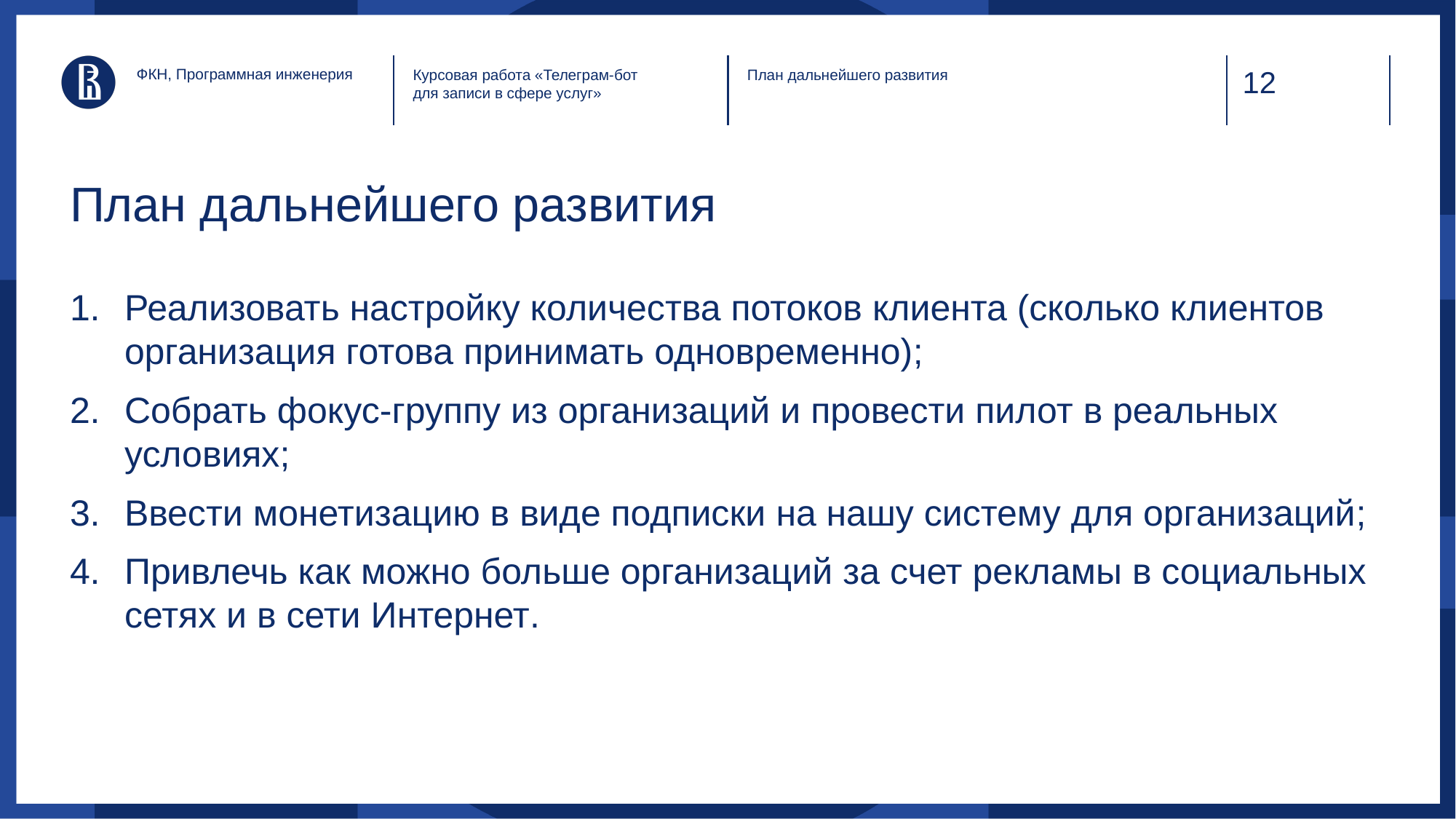

ФКН, Программная инженерия
Курсовая работа «Телеграм-бот для записи в сфере услуг»
План дальнейшего развития
# План дальнейшего развития
Реализовать настройку количества потоков клиента (сколько клиентов организация готова принимать одновременно);
Собрать фокус-группу из организаций и провести пилот в реальных условиях;
Ввести монетизацию в виде подписки на нашу систему для организаций;
Привлечь как можно больше организаций за счет рекламы в социальных сетях и в сети Интернет.